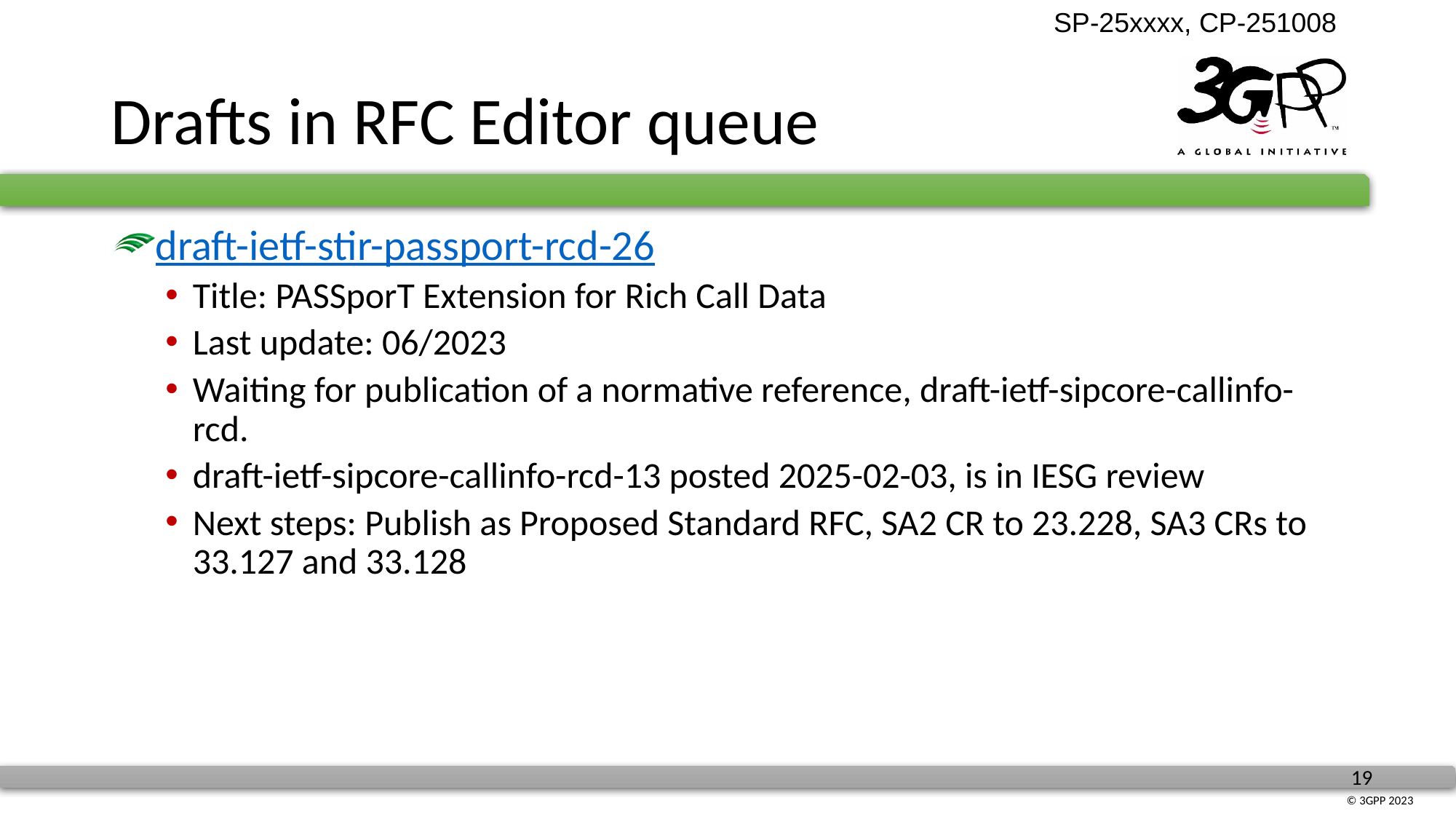

# Drafts in RFC Editor queue
draft-ietf-stir-passport-rcd-26
Title: PASSporT Extension for Rich Call Data
Last update: 06/2023
Waiting for publication of a normative reference, draft-ietf-sipcore-callinfo-rcd.
draft-ietf-sipcore-callinfo-rcd-13 posted 2025-02-03, is in IESG review
Next steps: Publish as Proposed Standard RFC, SA2 CR to 23.228, SA3 CRs to 33.127 and 33.128